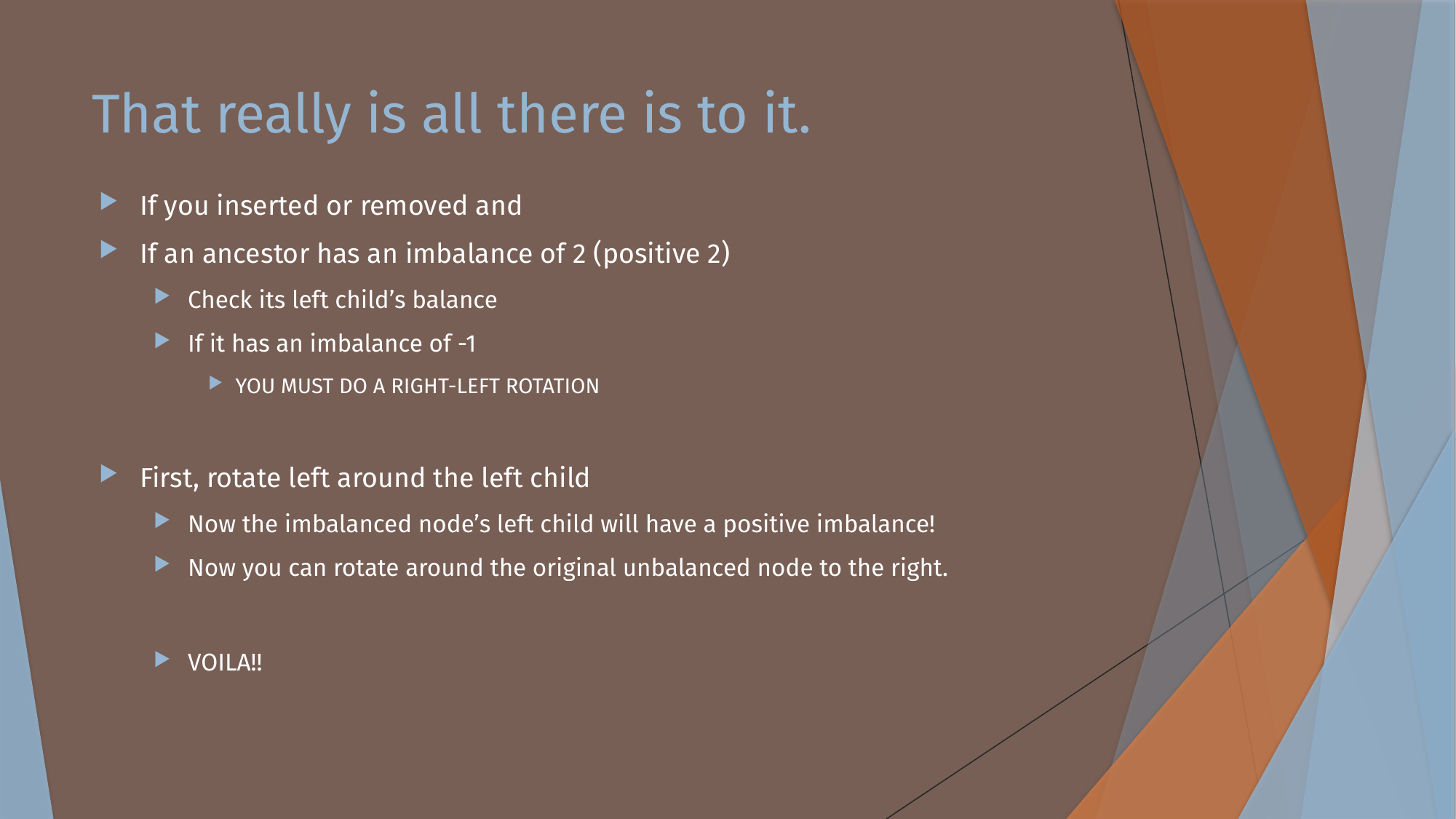

# That really is all there is to it.
If you inserted or removed and
If an ancestor has an imbalance of 2 (positive 2)
Check its left child’s balance
If it has an imbalance of -1
YOU MUST DO A RIGHT-LEFT ROTATION

First, rotate left around the left child
Now the imbalanced node’s left child will have a positive imbalance!
Now you can rotate around the original unbalanced node to the right.

VOILA!!